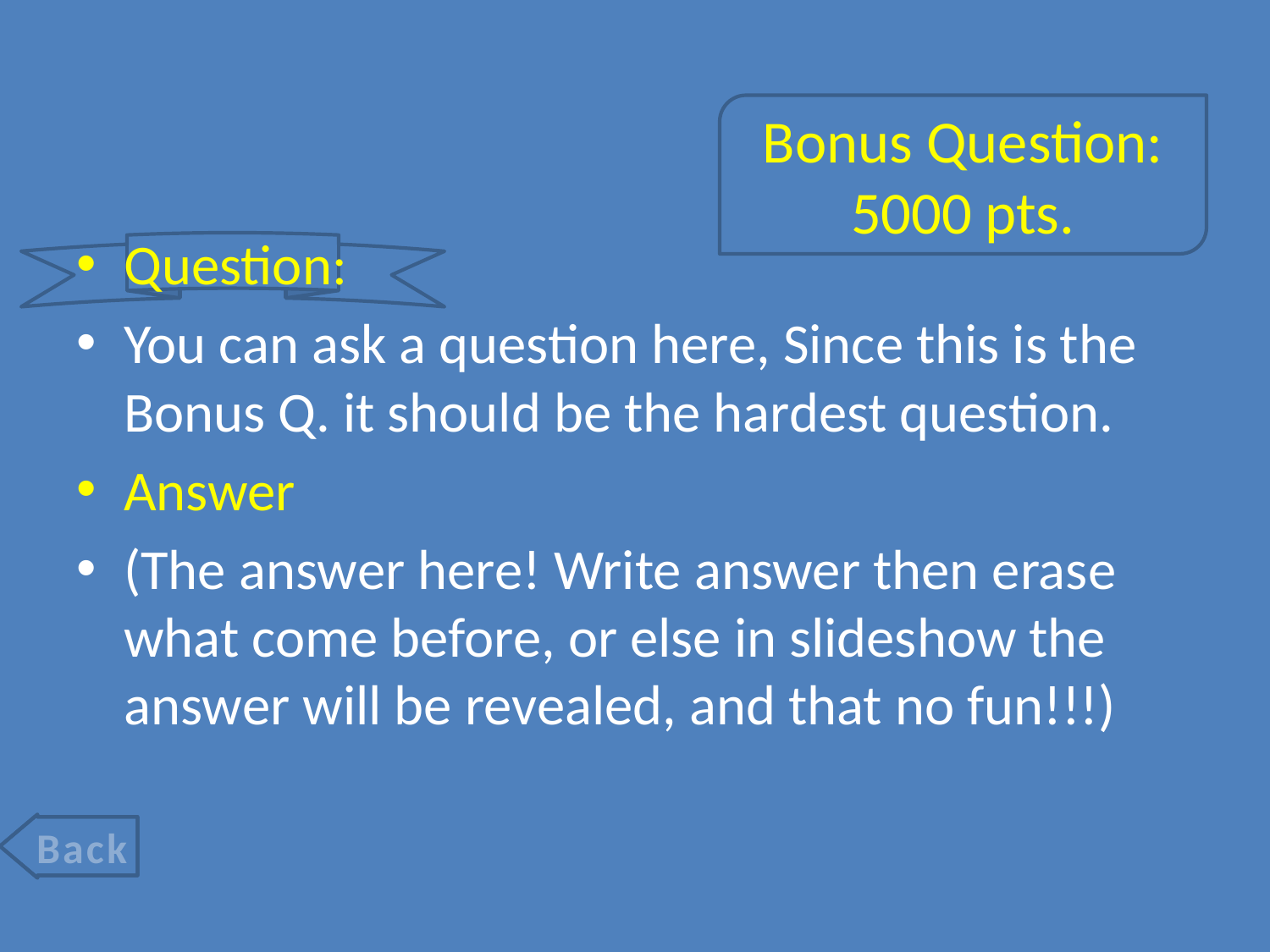

# Bonus Question: 5000 pts.

Question:
You can ask a question here, Since this is the Bonus Q. it should be the hardest question.
Answer
(The answer here! Write answer then erase what come before, or else in slideshow the answer will be revealed, and that no fun!!!)

Back